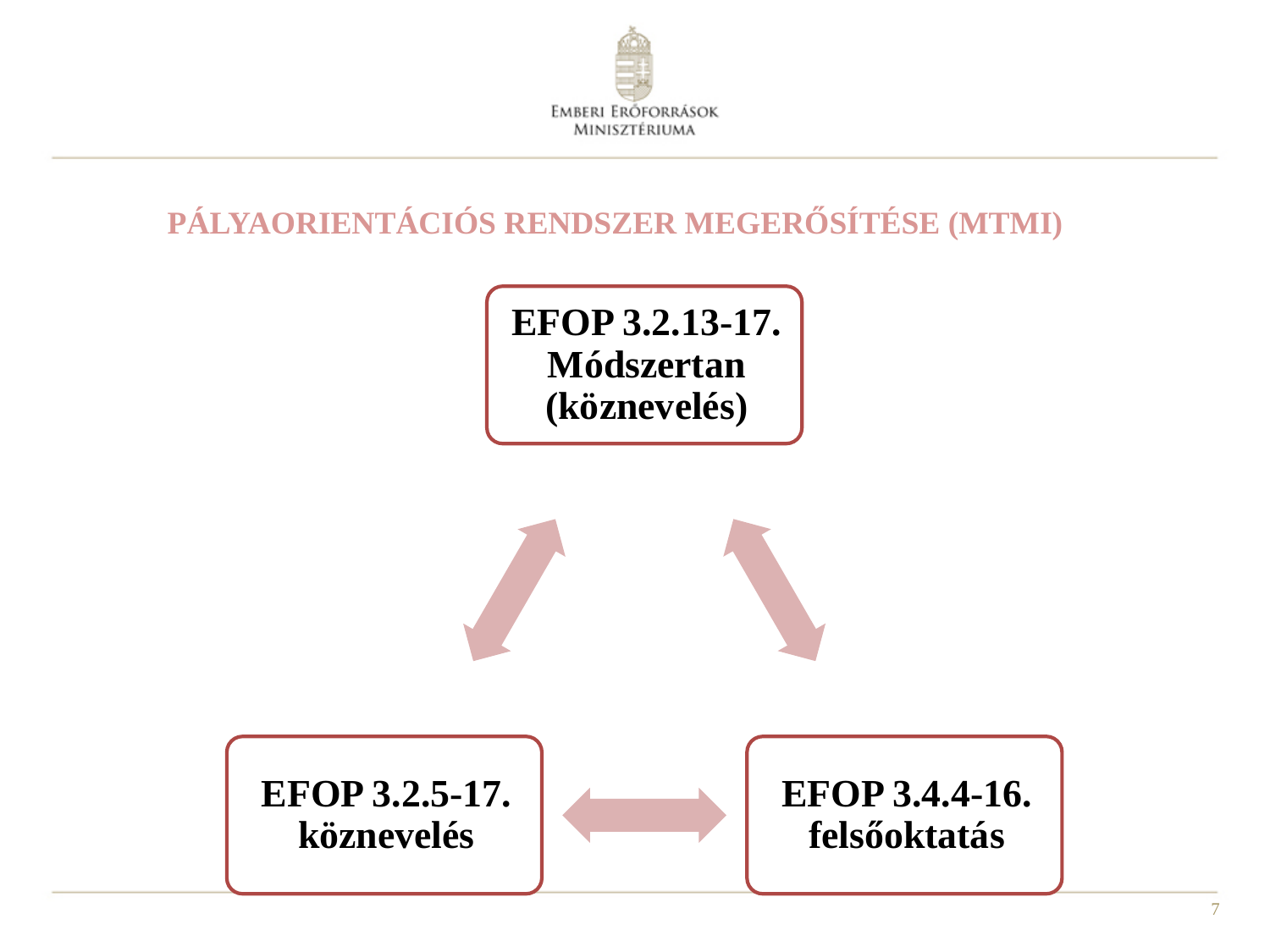

PÁLYAORIENTÁCIÓS RENDSZER MEGERŐSÍTÉSE (MTMI)
EFOP 3.2.13-17. Módszertan (köznevelés)

EFOP 3.4.4-16. felsőoktatás

EFOP 3.2.5-17. köznevelés